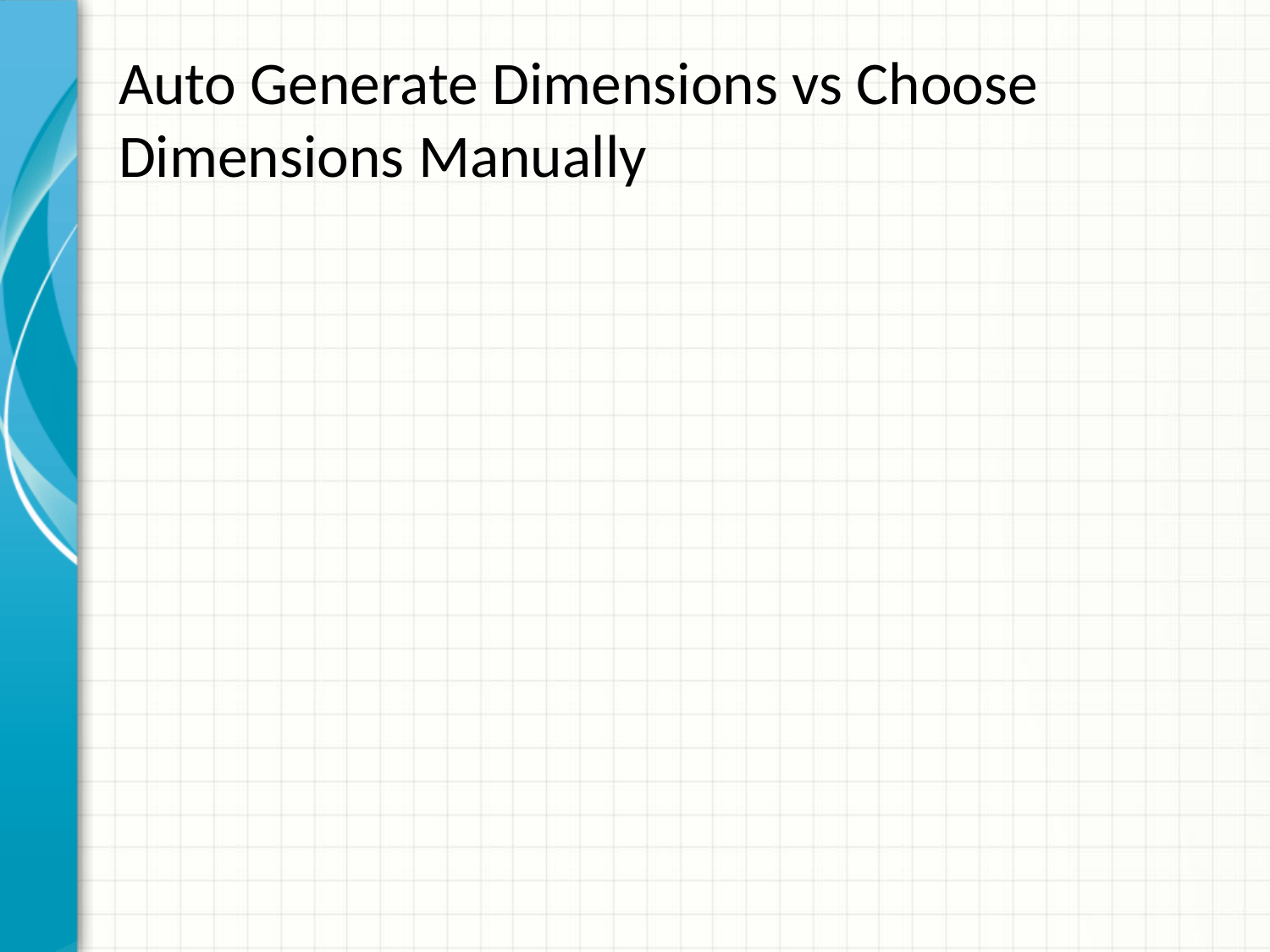

# Auto Generate Dimensions vs Choose Dimensions Manually